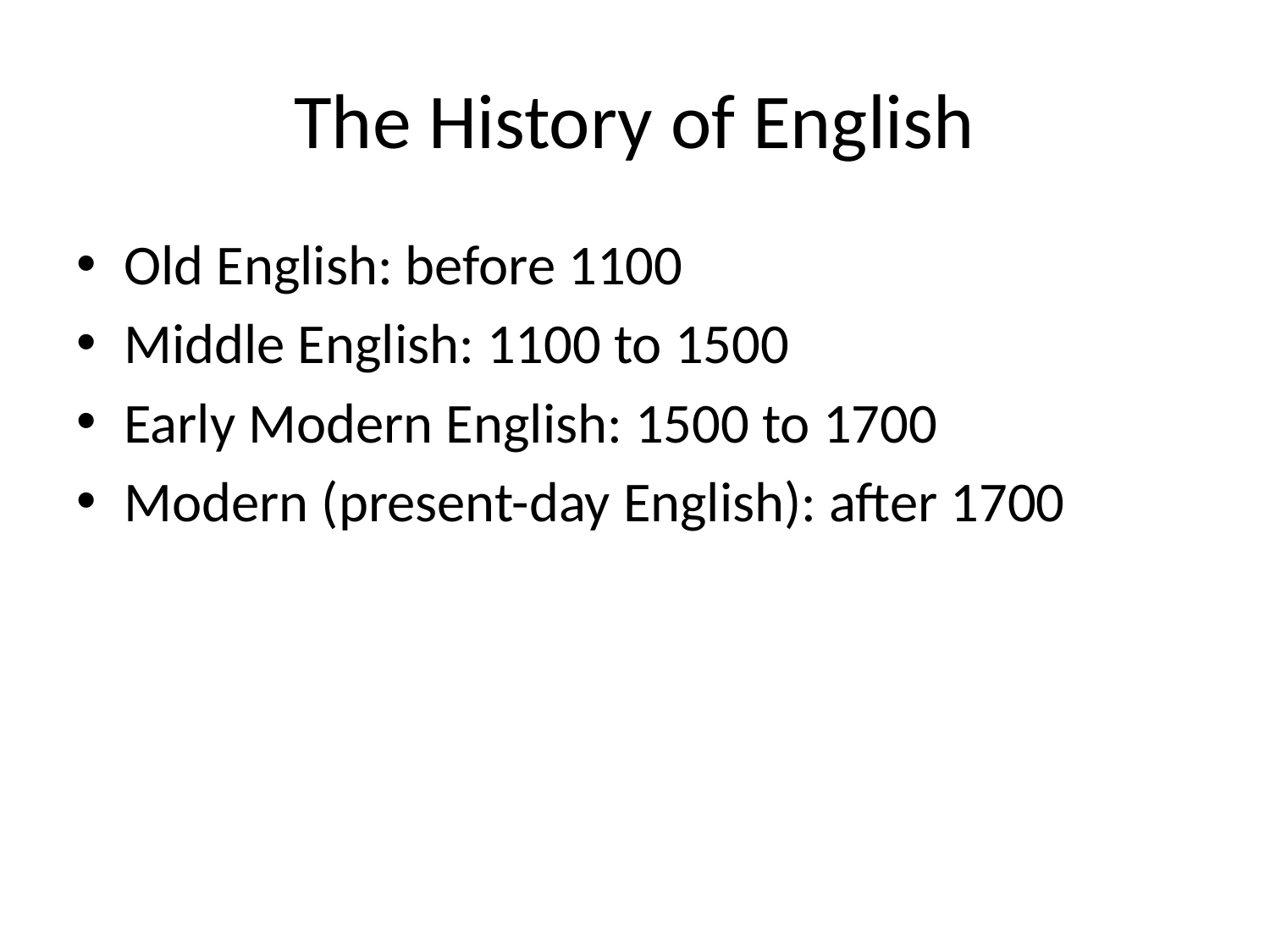

# The History of English
Old English: before 1100
Middle English: 1100 to 1500
Early Modern English: 1500 to 1700
Modern (present-day English): after 1700